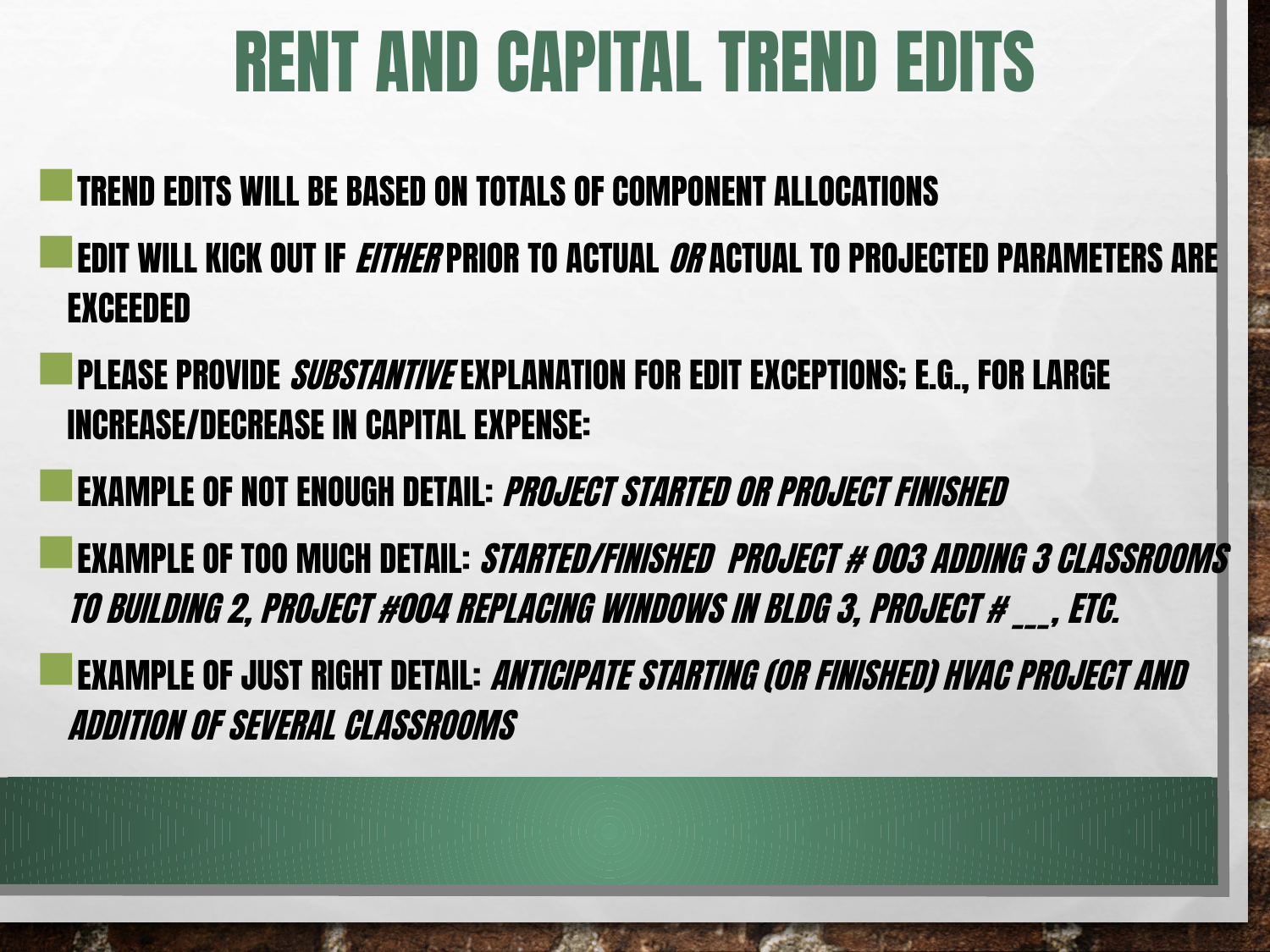

# Rent and Capital Trend Edits
Trend edits will be based on totals of component allocations
Edit will kick out if either prior to actual or actual to projected parameters are exceeded
Please provide substantive explanation for edit exceptions; e.g., for large increase/decrease in capital expense:
Example of not enough detail: Project started or Project finished
Example of too much detail: Started/finished  Project # 003 adding 3 classrooms to Building 2, Project #004 replacing windows in Bldg 3, Project # ___, etc.
Example of just right detail: Anticipate starting (or finished) HVAC project and addition of several classrooms